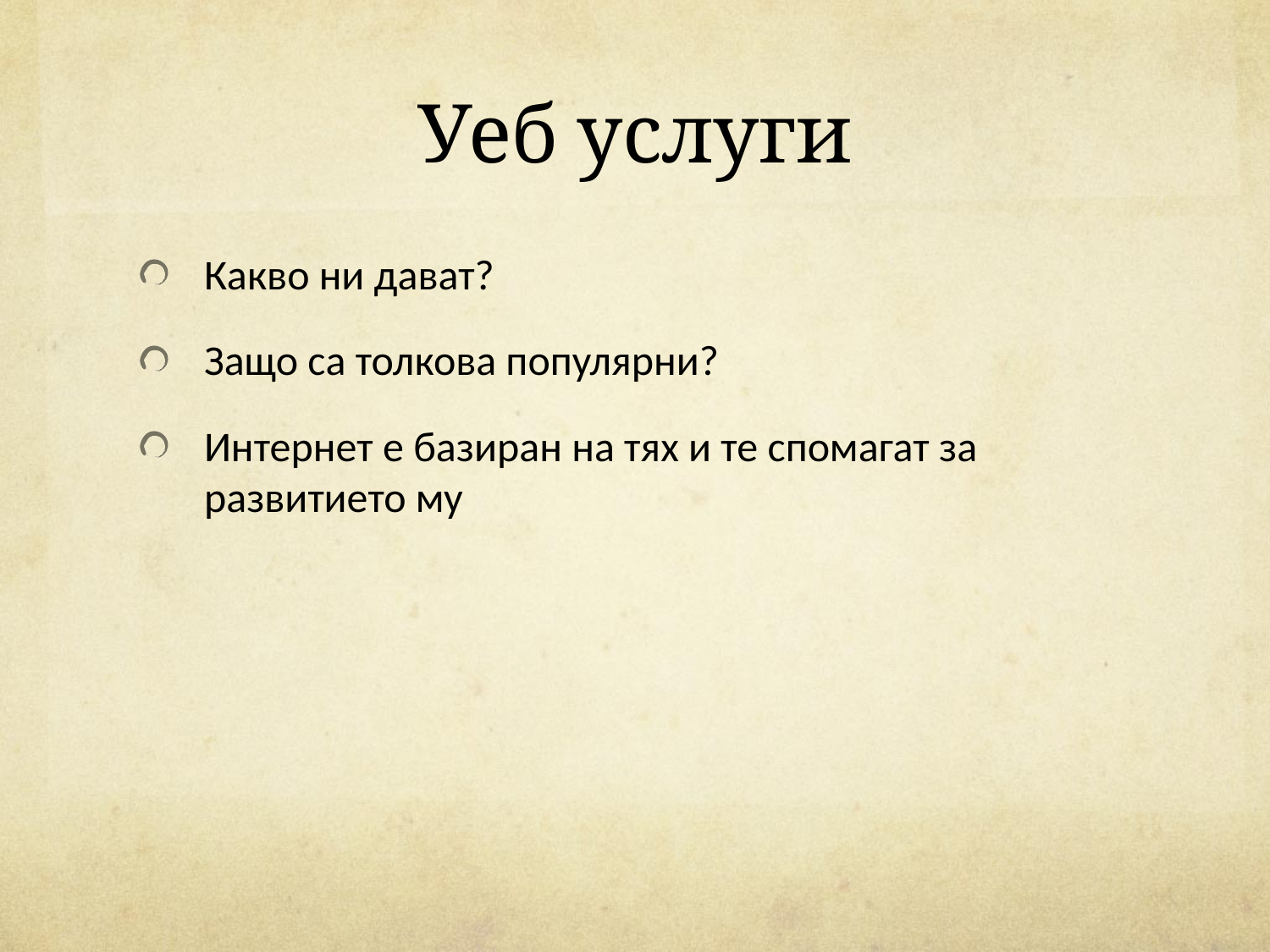

# Уеб услуги
Какво ни дават?
Защо са толкова популярни?
Интернет е базиран на тях и те спомагат за развитието му